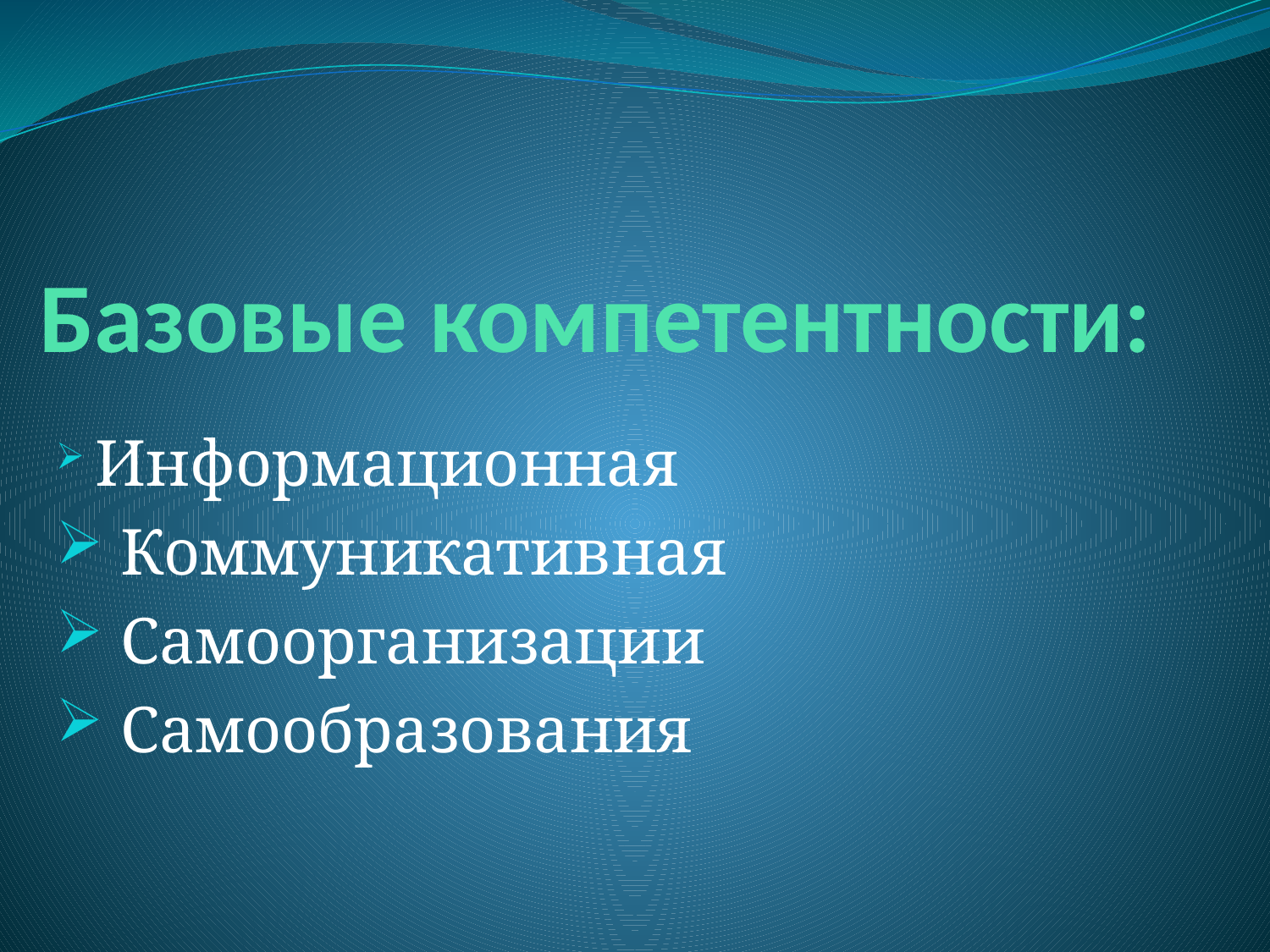

# Базовые компетентности:
 Информационная
 Коммуникативная
 Самоорганизации
 Самообразования